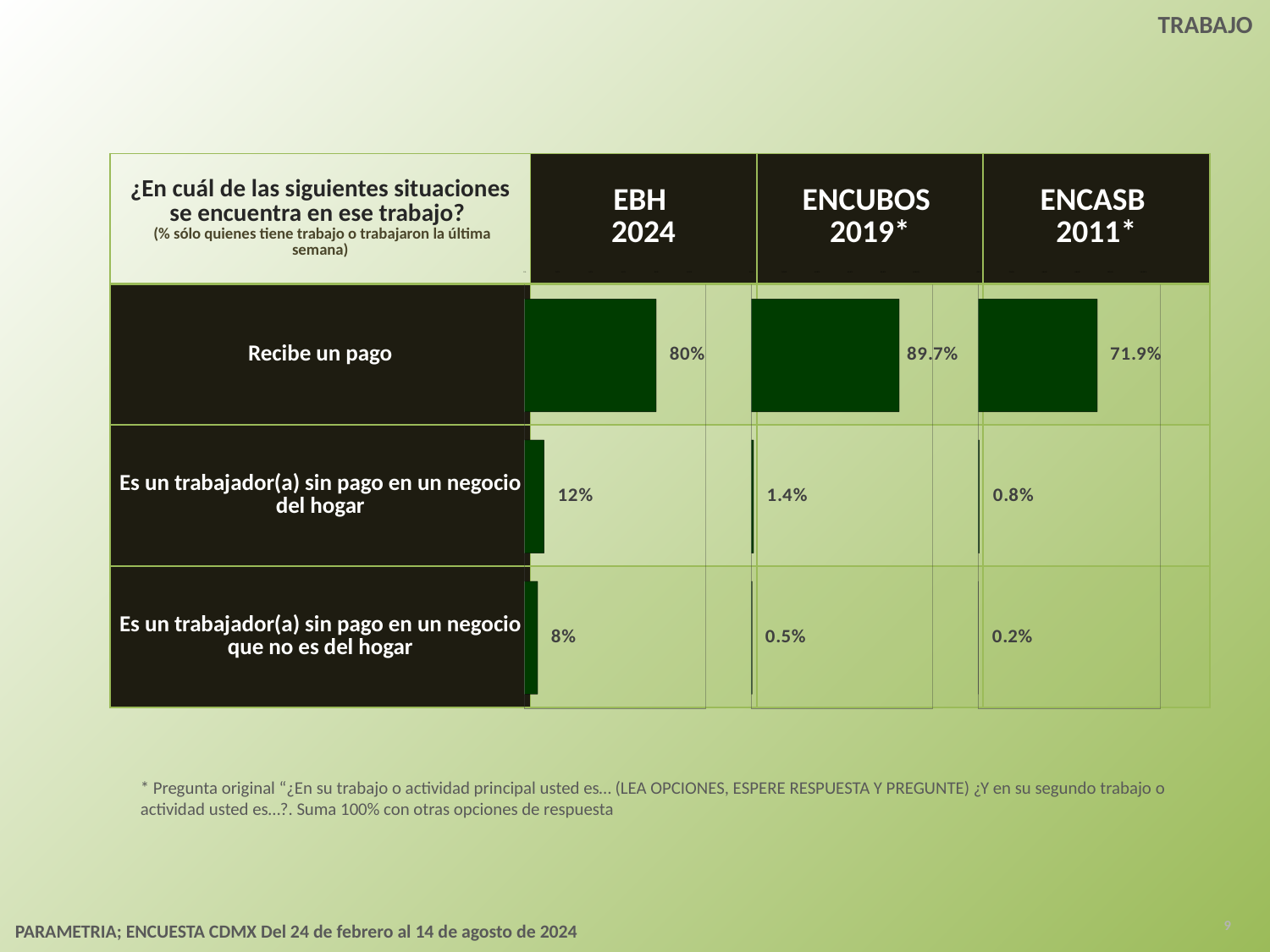

TRABAJO
| ¿En cuál de las siguientes situaciones se encuentra en ese trabajo? (% sólo quienes tiene trabajo o trabajaron la última semana) | EBH 2024 | ENCUBOS 2019\* | ENCASB 2011\* |
| --- | --- | --- | --- |
| Recibe un pago |  |  |  |
| Es un trabajador(a) sin pago en un negocio del hogar |  |  |  |
| Es un trabajador(a) sin pago en un negocio que no es del hogar |  |  |  |

[unsupported chart]

[unsupported chart]

[unsupported chart]

* Pregunta original “¿En su trabajo o actividad principal usted es… (LEA OPCIONES, ESPERE RESPUESTA Y PREGUNTE) ¿Y en su segundo trabajo o actividad usted es…?. Suma 100% con otras opciones de respuesta
9
PARAMETRIA; ENCUESTA CDMX Del 24 de febrero al 14 de agosto de 2024